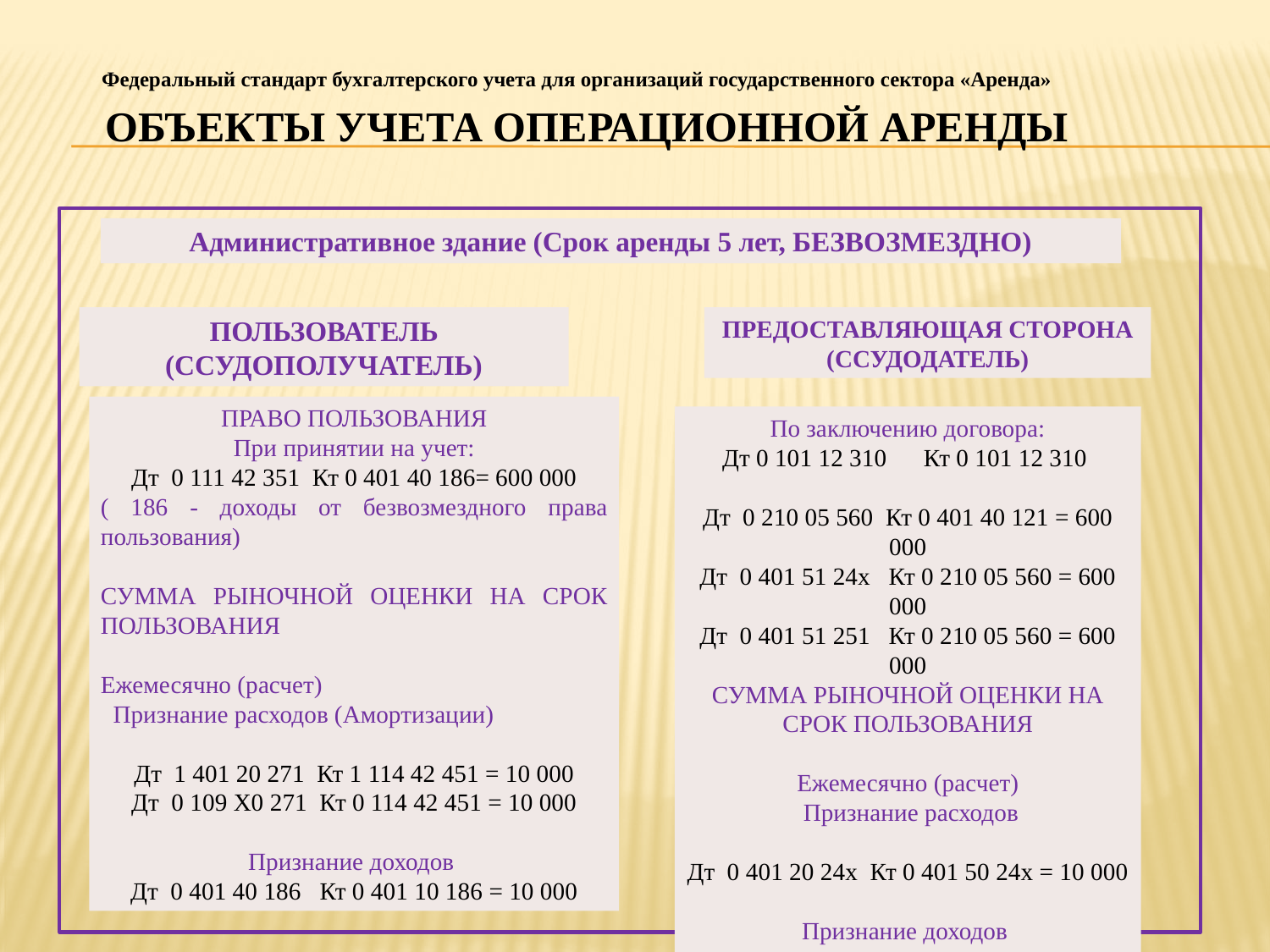

Федеральный стандарт бухгалтерского учета для организаций государственного сектора «Аренда»
# ОБЪЕКТЫ УЧЕТА ОПЕРАЦИОННОЙ АРЕНДЫ

Административное здание (Срок аренды 5 лет, БЕЗВОЗМЕЗДНО)

ПОЛЬЗОВАТЕЛЬ (ССУДОПОЛУЧАТЕЛЬ)
ПРЕДОСТАВЛЯЮЩАЯ СТОРОНА
(ССУДОДАТЕЛЬ)
ПРАВО ПОЛЬЗОВАНИЯ
При принятии на учет:
Дт  0 111 42 351  Кт 0 401 40 186= 600 000
( 186 - доходы от безвозмездного права пользования)

СУММА РЫНОЧНОЙ ОЦЕНКИ НА СРОК ПОЛЬЗОВАНИЯ

Ежемесячно (расчет)
  Признание расходов (Амортизации)

Дт  1 401 20 271  Кт 1 114 42 451 = 10 000
Дт  0 109 Х0 271  Кт 0 114 42 451 = 10 000

Признание доходов
Дт  0 401 40 186   Кт 0 401 10 186 = 10 000
По заключению договора:
Дт 0 101 12 310      Кт 0 101 12 310

Дт  0 210 05 560  Кт 0 401 40 121 = 600 000
Дт  0 401 51 24х   Кт 0 210 05 560 = 600 000
Дт  0 401 51 251   Кт 0 210 05 560 = 600 000
СУММА РЫНОЧНОЙ ОЦЕНКИ НА СРОК ПОЛЬЗОВАНИЯ

Ежемесячно (расчет)
  Признание расходов

Дт  0 401 20 24х  Кт 0 401 50 24х = 10 000

Признание доходов
Дт  0 401 40 121   Кт 0 401 10 121= 10 000